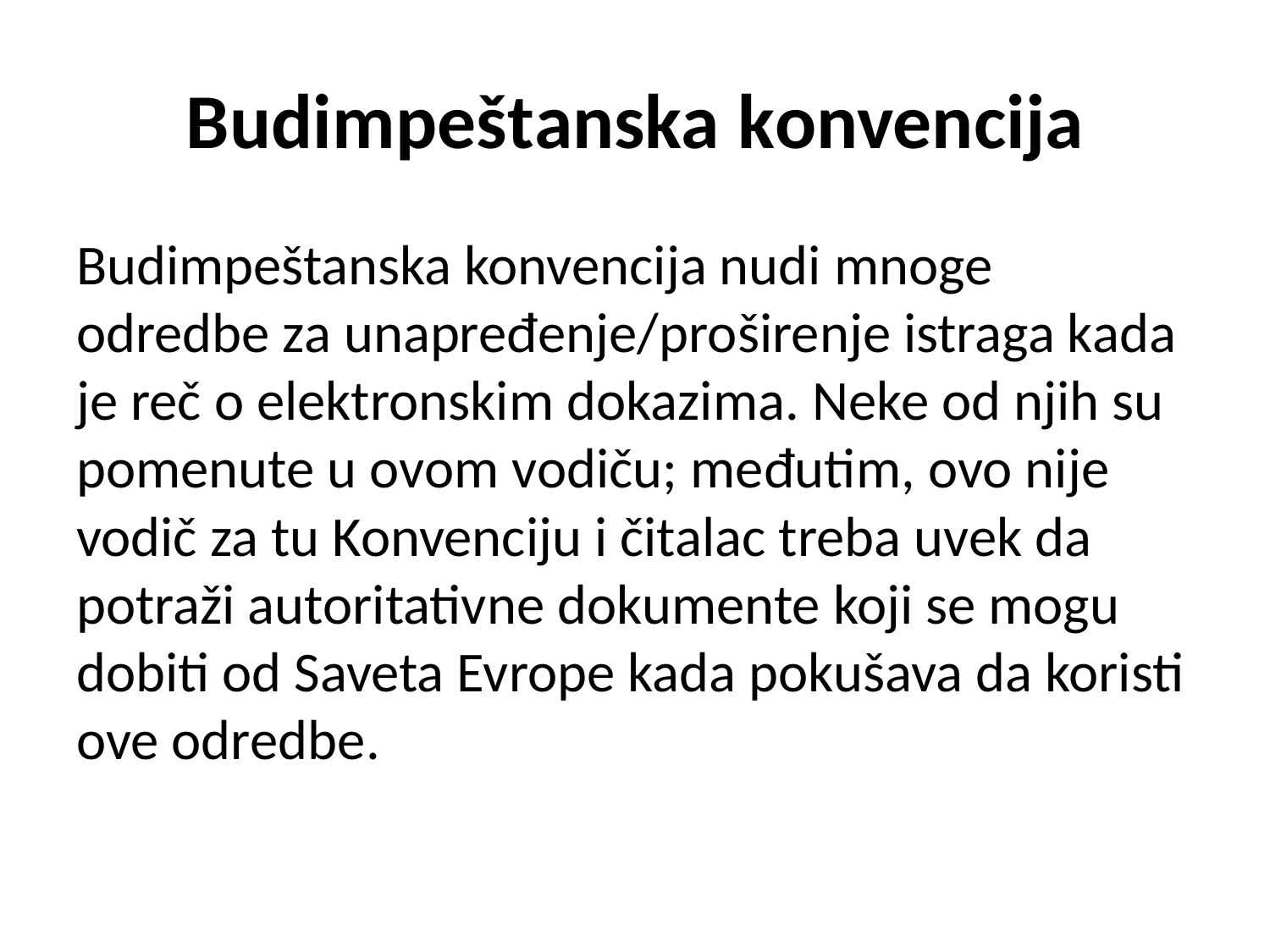

# Budimpeštanska konvencija
Budimpeštanska konvencija nudi mnoge odredbe za unapređenje/proširenje istraga kada je reč o elektronskim dokazima. Neke od njih su pomenute u ovom vodiču; međutim, ovo nije vodič za tu Konvenciju i čitalac treba uvek da potraži autoritativne dokumente koji se mogu dobiti od Saveta Evrope kada pokušava da koristi ove odredbe.